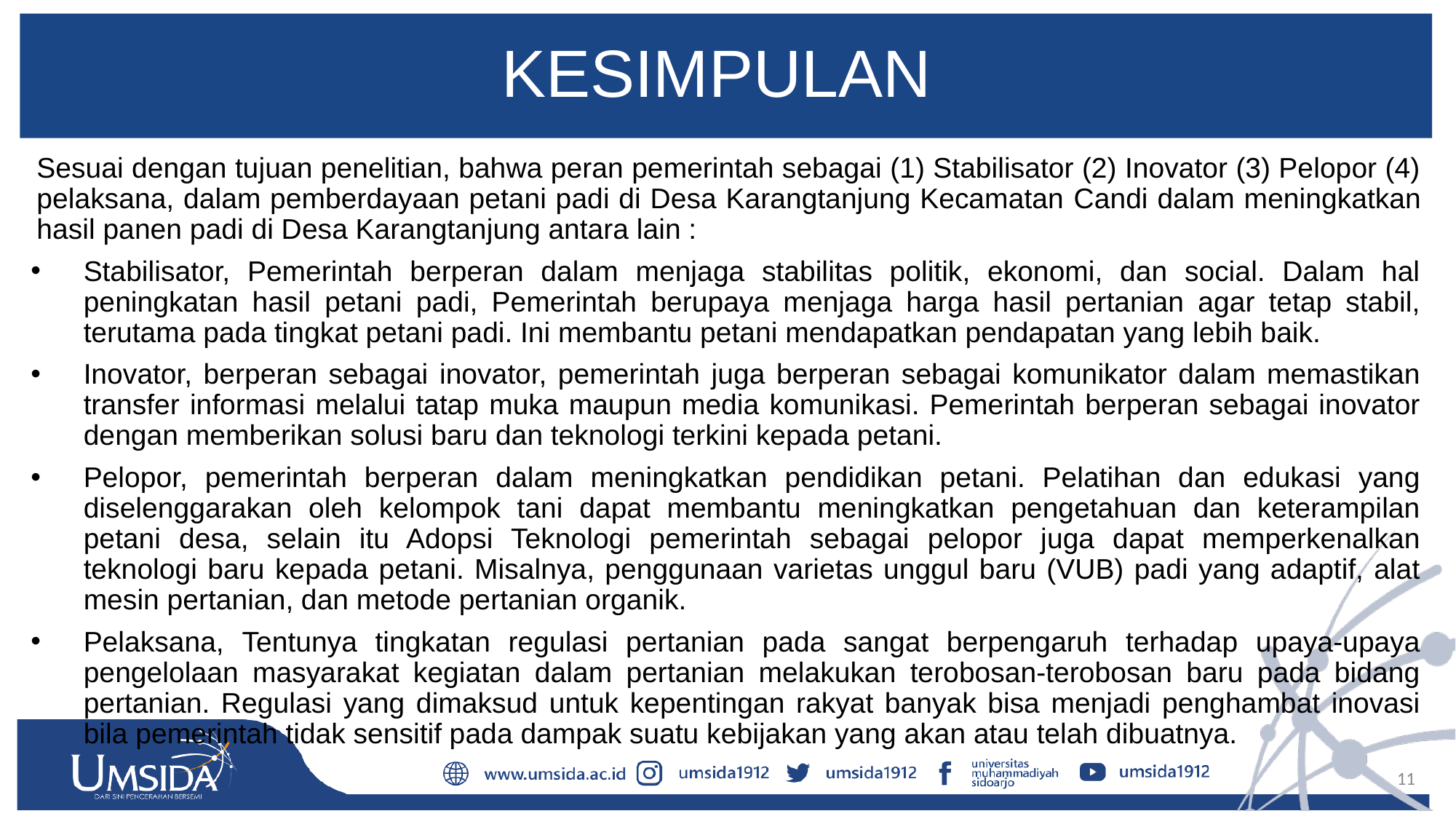

# KESIMPULAN
Sesuai dengan tujuan penelitian, bahwa peran pemerintah sebagai (1) Stabilisator (2) Inovator (3) Pelopor (4) pelaksana, dalam pemberdayaan petani padi di Desa Karangtanjung Kecamatan Candi dalam meningkatkan hasil panen padi di Desa Karangtanjung antara lain :
Stabilisator, Pemerintah berperan dalam menjaga stabilitas politik, ekonomi, dan social. Dalam hal peningkatan hasil petani padi, Pemerintah berupaya menjaga harga hasil pertanian agar tetap stabil, terutama pada tingkat petani padi. Ini membantu petani mendapatkan pendapatan yang lebih baik.
Inovator, berperan sebagai inovator, pemerintah juga berperan sebagai komunikator dalam memastikan transfer informasi melalui tatap muka maupun media komunikasi. Pemerintah berperan sebagai inovator dengan memberikan solusi baru dan teknologi terkini kepada petani.
Pelopor, pemerintah berperan dalam meningkatkan pendidikan petani. Pelatihan dan edukasi yang diselenggarakan oleh kelompok tani dapat membantu meningkatkan pengetahuan dan keterampilan petani desa, selain itu Adopsi Teknologi pemerintah sebagai pelopor juga dapat memperkenalkan teknologi baru kepada petani. Misalnya, penggunaan varietas unggul baru (VUB) padi yang adaptif, alat mesin pertanian, dan metode pertanian organik.
Pelaksana, Tentunya tingkatan regulasi pertanian pada sangat berpengaruh terhadap upaya-upaya pengelolaan masyarakat kegiatan dalam pertanian melakukan terobosan-terobosan baru pada bidang pertanian. Regulasi yang dimaksud untuk kepentingan rakyat banyak bisa menjadi penghambat inovasi bila pemerintah tidak sensitif pada dampak suatu kebijakan yang akan atau telah dibuatnya.